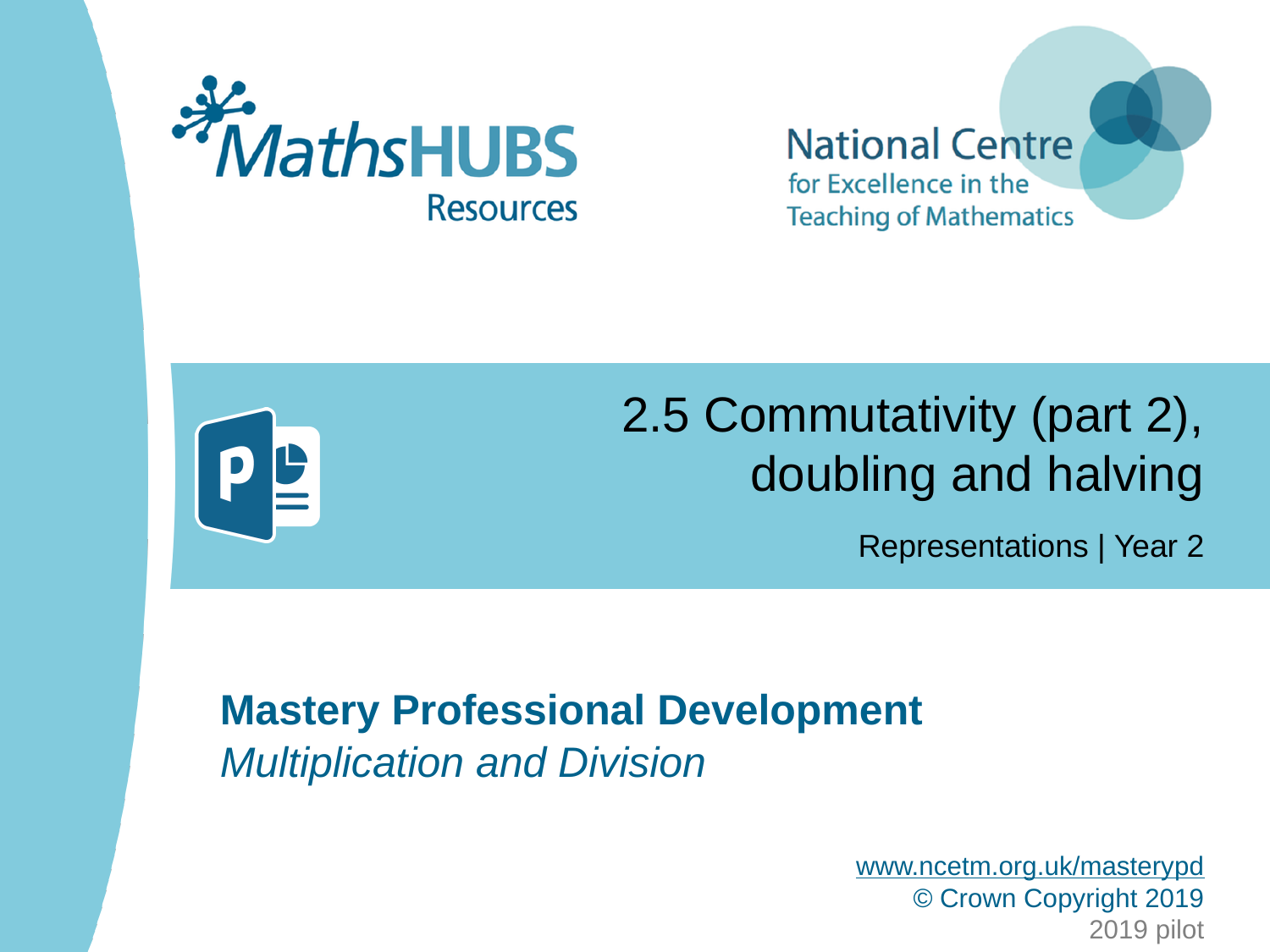

# 2.5 Commutativity (part 2), doubling and halving
Representations | Year 2
Multiplication and Division